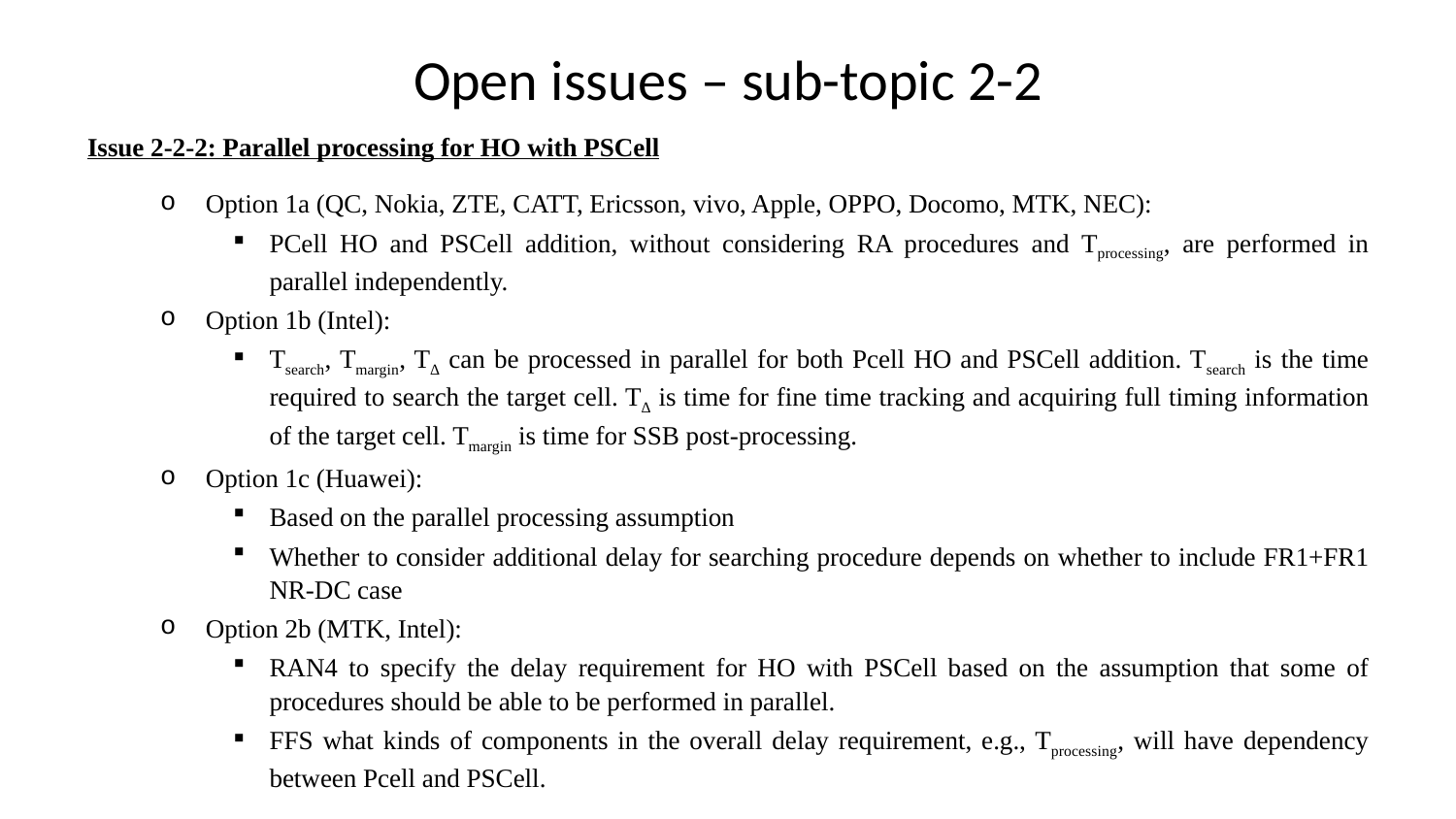

# Open issues – sub-topic 2-2
Issue 2-2-2: Parallel processing for HO with PSCell
Option 1a (QC, Nokia, ZTE, CATT, Ericsson, vivo, Apple, OPPO, Docomo, MTK, NEC):
PCell HO and PSCell addition, without considering RA procedures and Tprocessing, are performed in parallel independently.
Option 1b (Intel):
Tsearch, Tmargin, T∆ can be processed in parallel for both Pcell HO and PSCell addition. Tsearch is the time required to search the target cell. T∆ is time for fine time tracking and acquiring full timing information of the target cell. Tmargin is time for SSB post-processing.
Option 1c (Huawei):
Based on the parallel processing assumption
Whether to consider additional delay for searching procedure depends on whether to include FR1+FR1 NR-DC case
Option 2b (MTK, Intel):
RAN4 to specify the delay requirement for HO with PSCell based on the assumption that some of procedures should be able to be performed in parallel.
FFS what kinds of components in the overall delay requirement, e.g., Tprocessing, will have dependency between Pcell and PSCell.